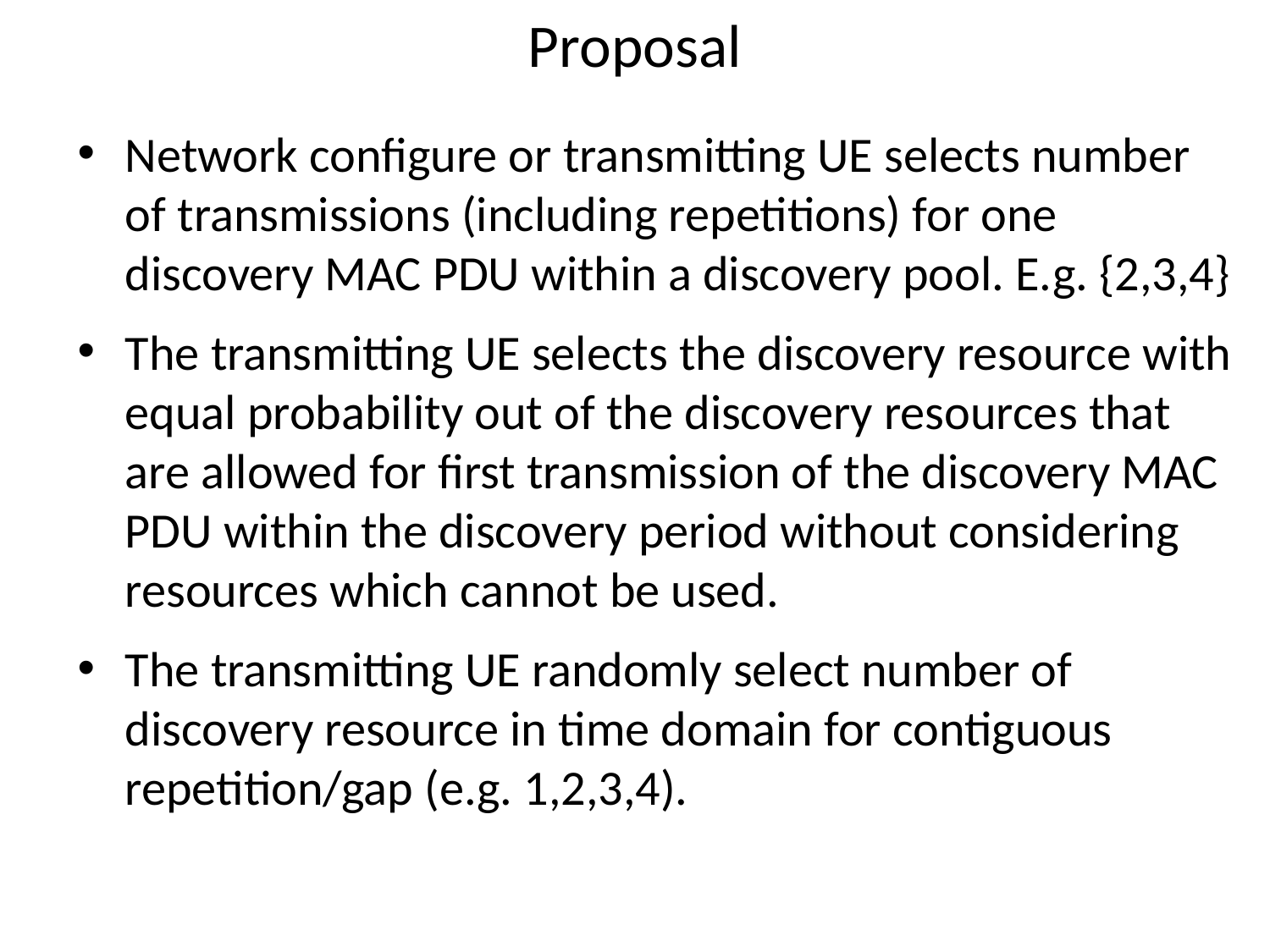

# Proposal
Network configure or transmitting UE selects number of transmissions (including repetitions) for one discovery MAC PDU within a discovery pool. E.g. {2,3,4}
The transmitting UE selects the discovery resource with equal probability out of the discovery resources that are allowed for first transmission of the discovery MAC PDU within the discovery period without considering resources which cannot be used.
The transmitting UE randomly select number of  discovery resource in time domain for contiguous repetition/gap (e.g. 1,2,3,4).